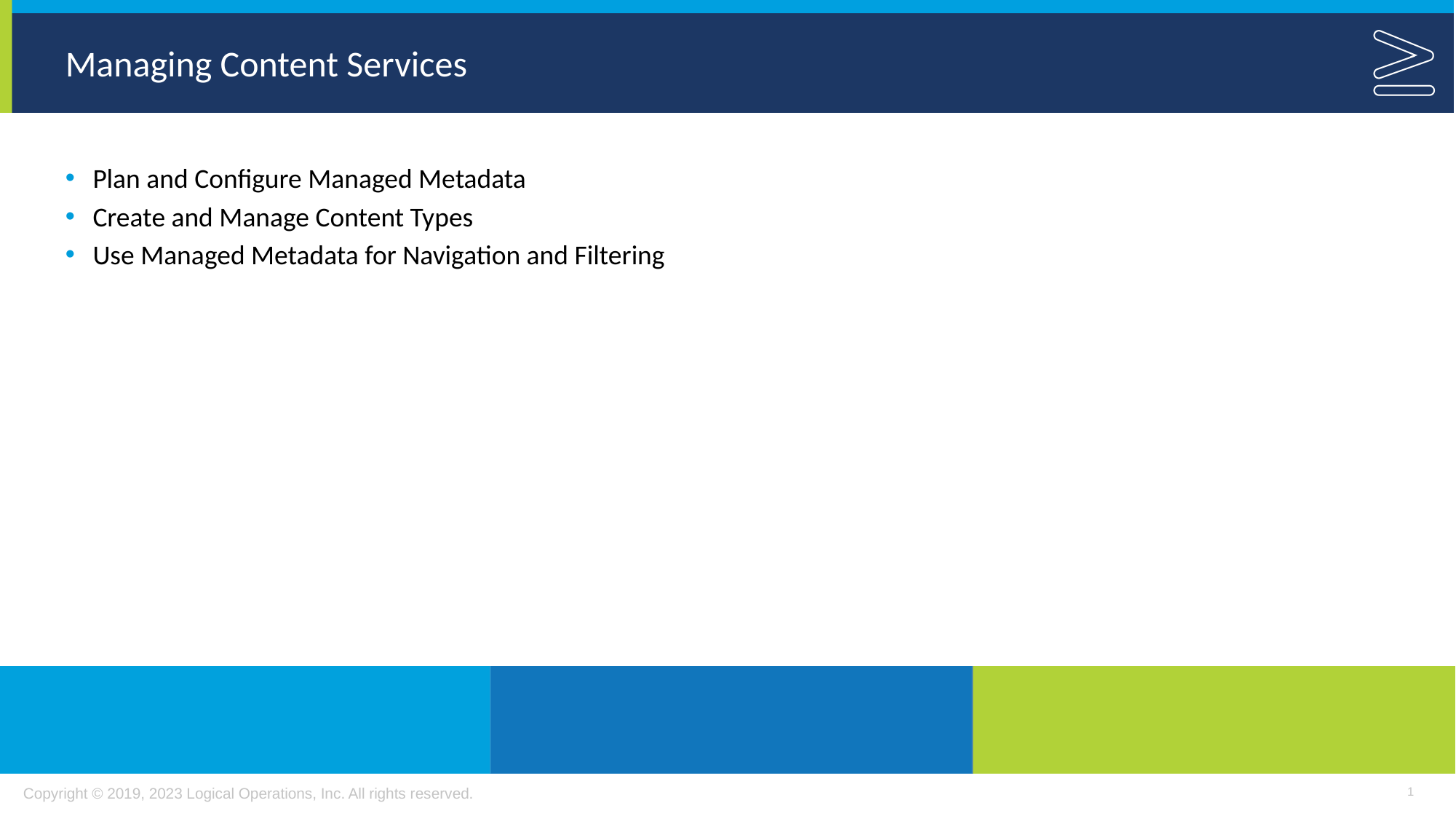

# Managing Content Services
Plan and Configure Managed Metadata
Create and Manage Content Types
Use Managed Metadata for Navigation and Filtering
1